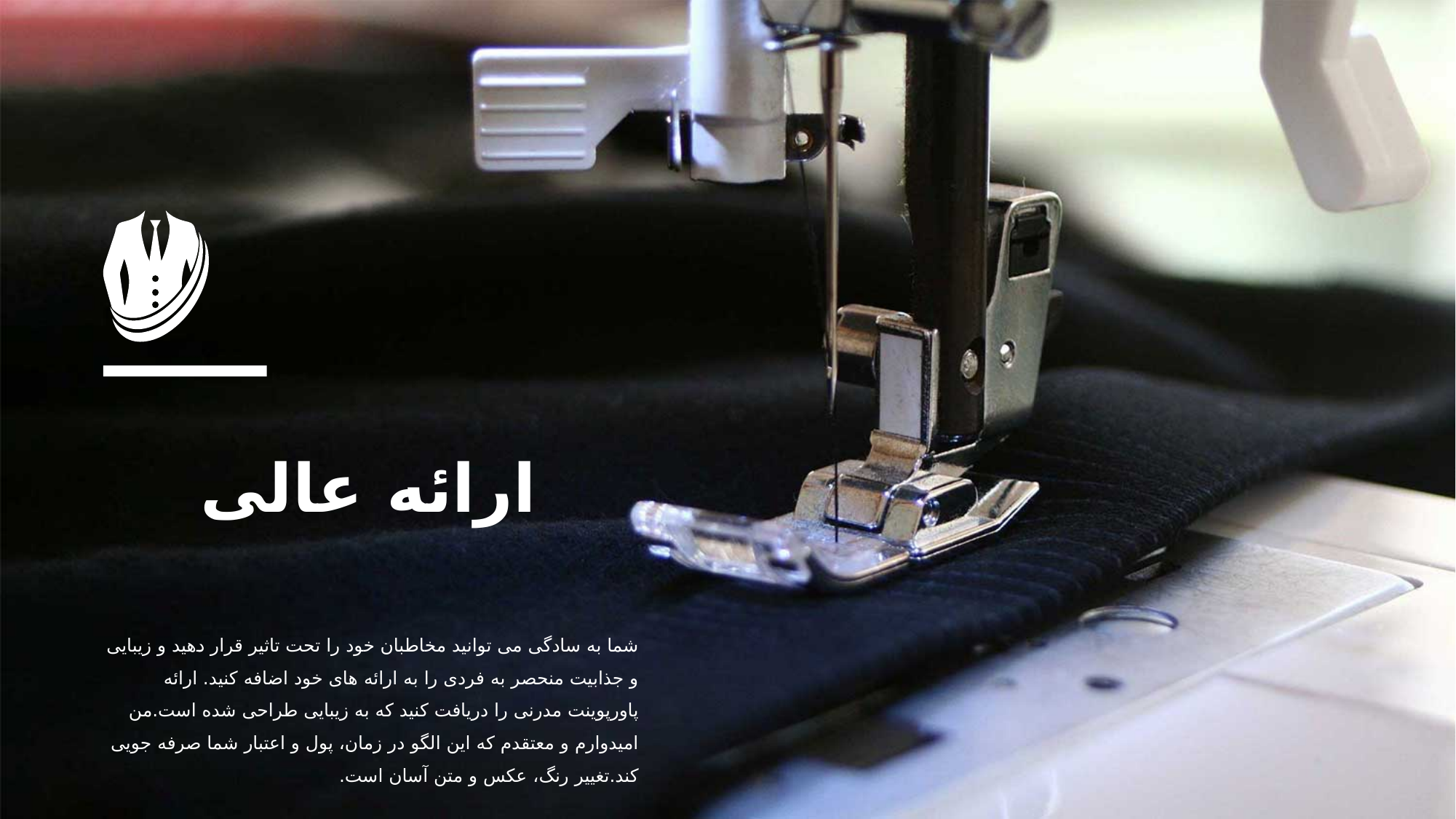

ارائه عالی
شما به سادگی می توانید مخاطبان خود را تحت تاثیر قرار دهید و زیبایی و جذابیت منحصر به فردی را به ارائه های خود اضافه کنید. ارائه پاورپوینت مدرنی را دریافت کنید که به زیبایی طراحی شده است.من امیدوارم و معتقدم که این الگو در زمان، پول و اعتبار شما صرفه جویی کند.تغییر رنگ، عکس و متن آسان است.